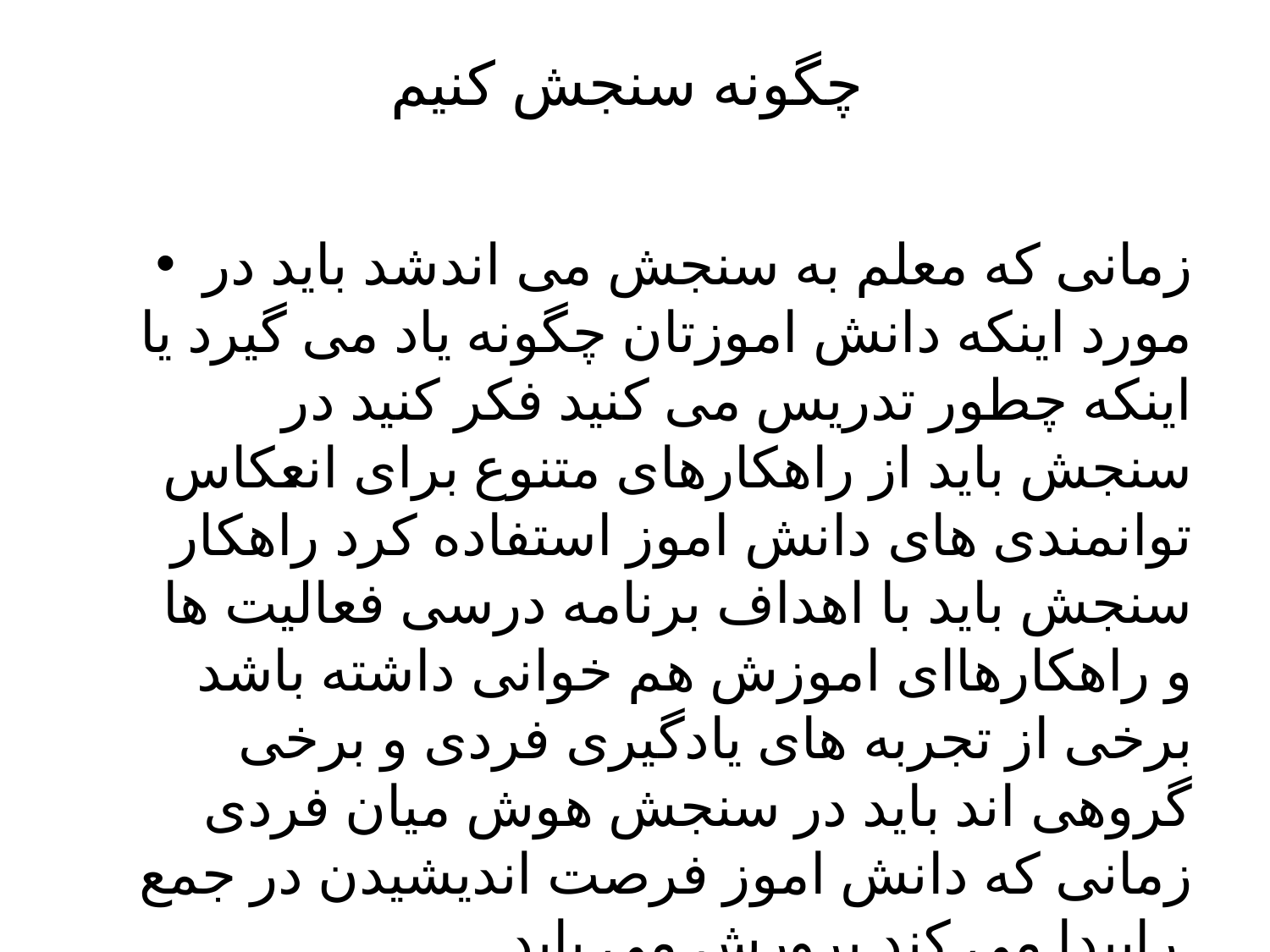

# چگونه سنجش کنیم
زمانی که معلم به سنجش می اندشد باید در مورد اینکه دانش اموزتان چگونه یاد می گیرد یا اینکه چطور تدریس می کنید فکر کنید در سنجش باید از راهکارهای متنوع برای انعکاس توانمندی های دانش اموز استفاده کرد راهکار سنجش باید با اهداف برنامه درسی فعالیت ها  و راهکارهاای اموزش هم خوانی داشته باشد برخی از تجربه های یادگیری فردی و برخی گروهی اند باید در سنجش هوش میان فردی زمانی که دانش اموز فرصت اندیشیدن در جمع راپیدا می کند پرورش می یابد